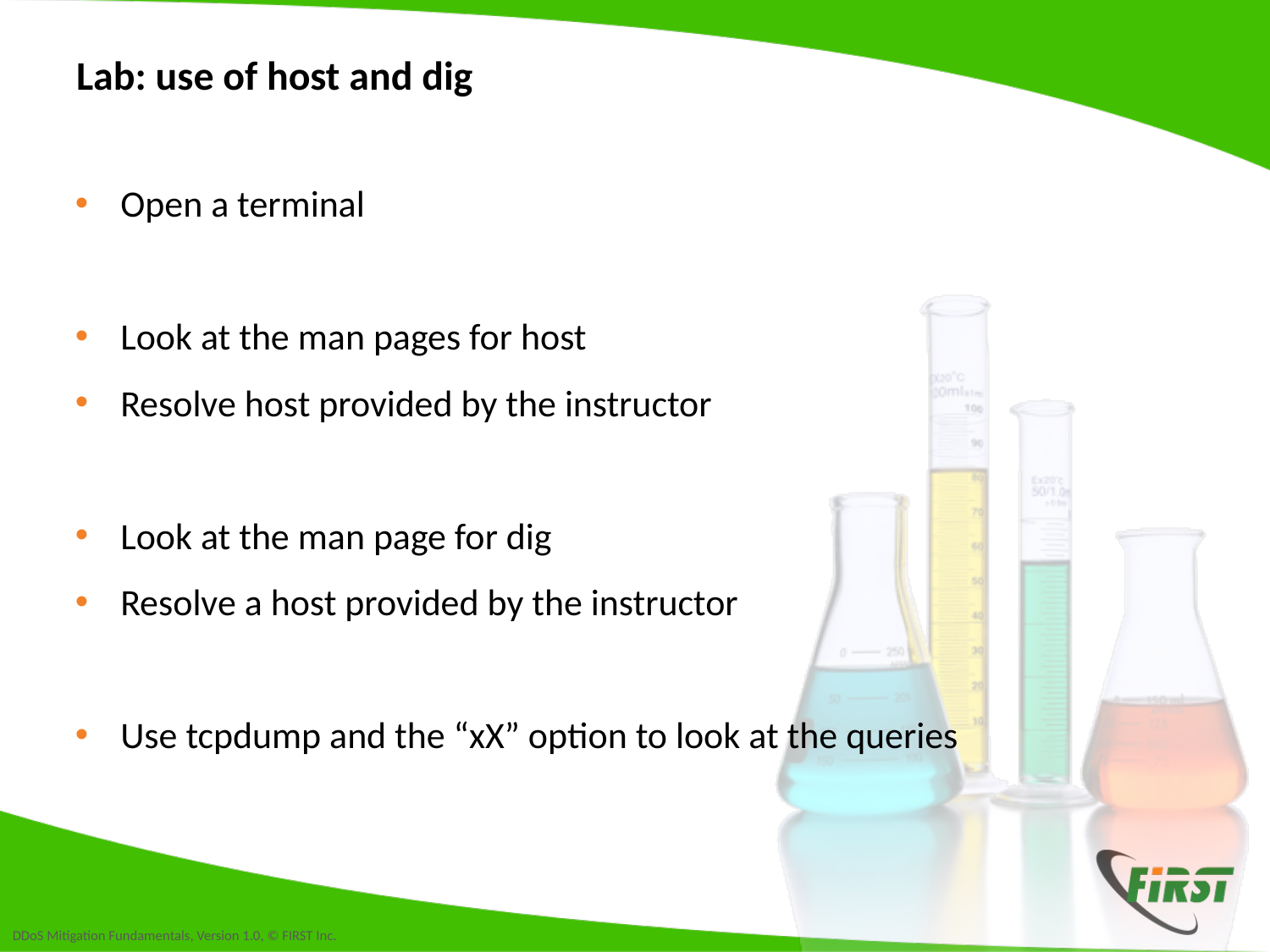

# Lab: use of host and dig
Open a terminal

Look at the man pages for host
Resolve host provided by the instructor

Look at the man page for dig
Resolve a host provided by the instructor

Use tcpdump and the “xX” option to look at the queries